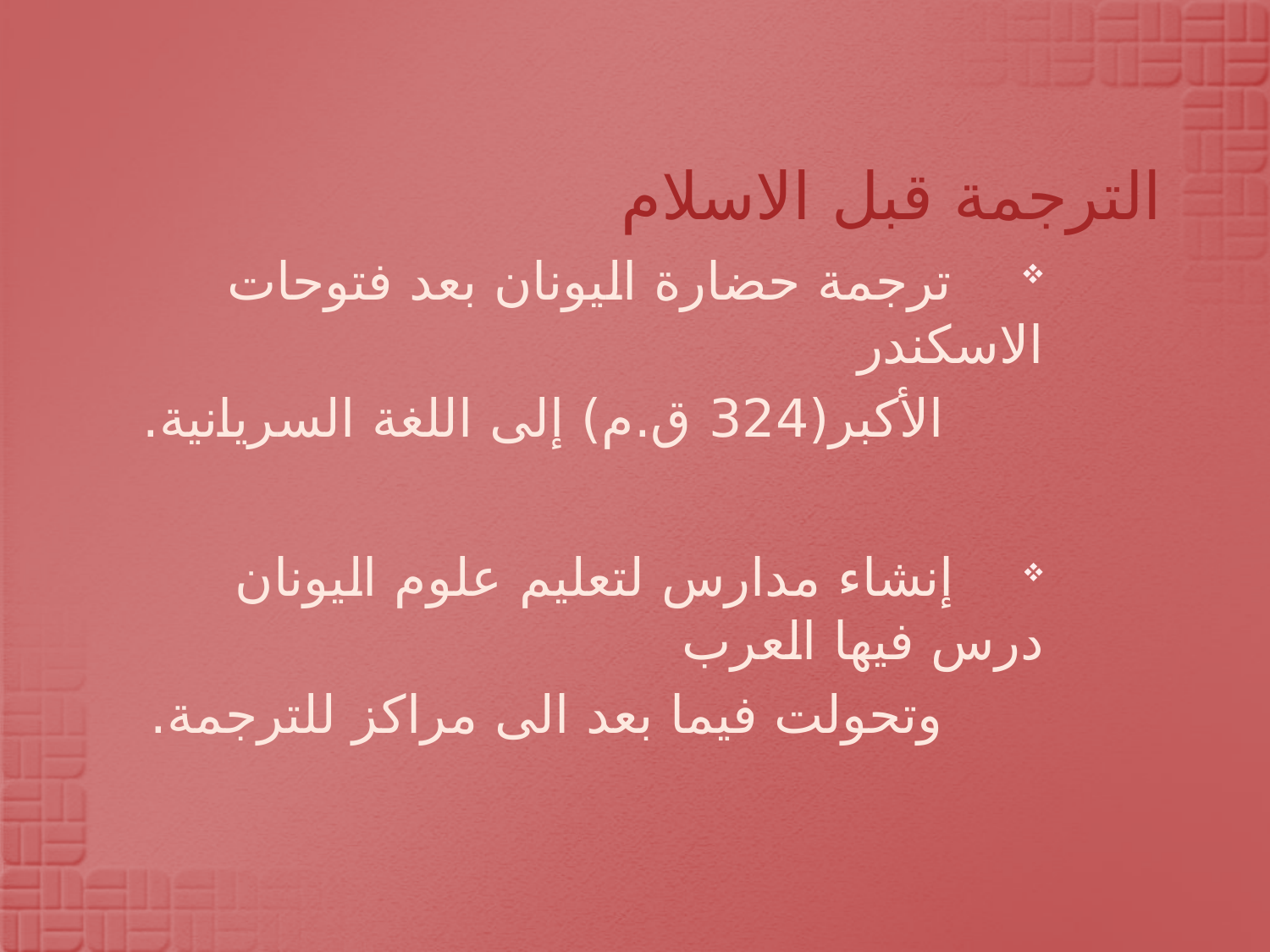

الترجمة قبل الاسلام
    ترجمة حضارة اليونان بعد فتوحات الاسكندر
      الأكبر(324 ق.م) إلى اللغة السريانية.

    إنشاء مدارس لتعليم علوم اليونان درس فيها العرب
      وتحولت فيما بعد الى مراكز للترجمة.